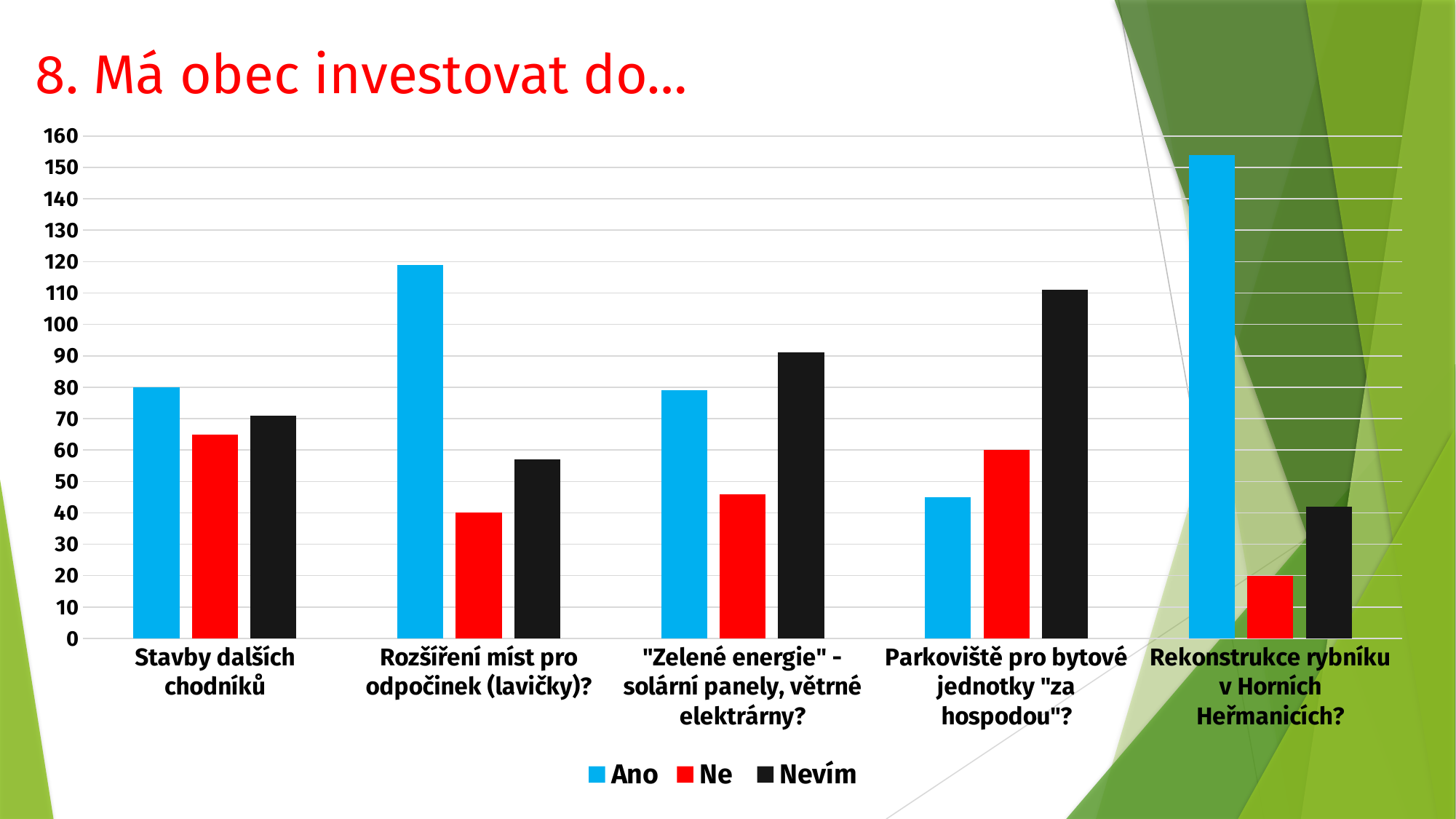

# 8. Má obec investovat do…

### Chart

| Category | Ano | Ne  | Nevím |
|---|---|---|---|
| Stavby dalších chodníků | 80.0 | 65.0 | 71.0 |
| Rozšíření míst pro odpočinek (lavičky)? | 119.0 | 40.0 | 57.0 |
| "Zelené energie" - solární panely, větrné elektrárny? | 79.0 | 46.0 | 91.0 |
| Parkoviště pro bytové jednotky "za hospodou"? | 45.0 | 60.0 | 111.0 |
| Rekonstrukce rybníku v Horních Heřmanicích? | 154.0 | 20.0 | 42.0 |